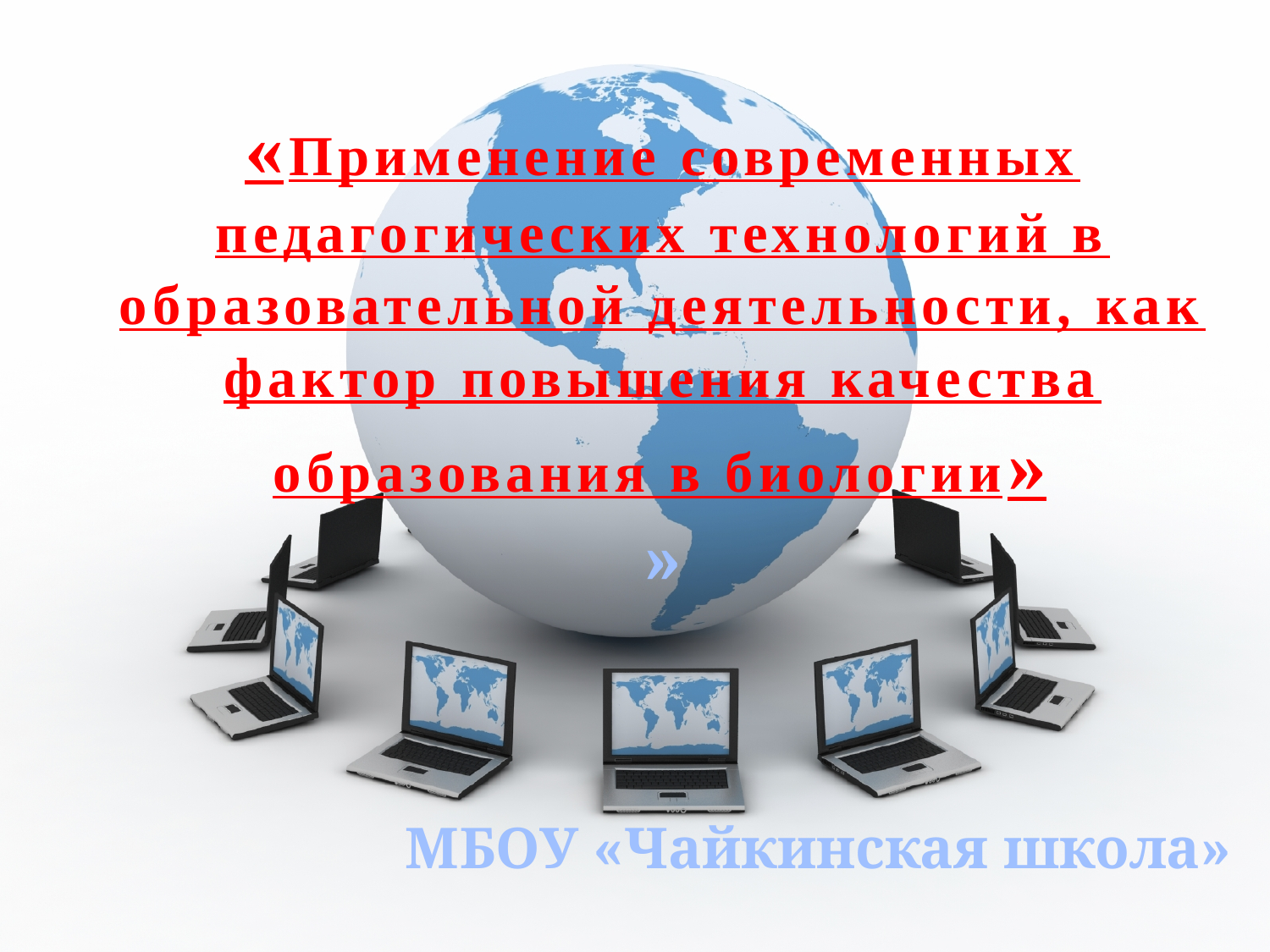

# «Применение современных педагогических технологий в образовательной деятельности, как фактор повышения качества образования в биологии» »
МБОУ «Чайкинская школа»